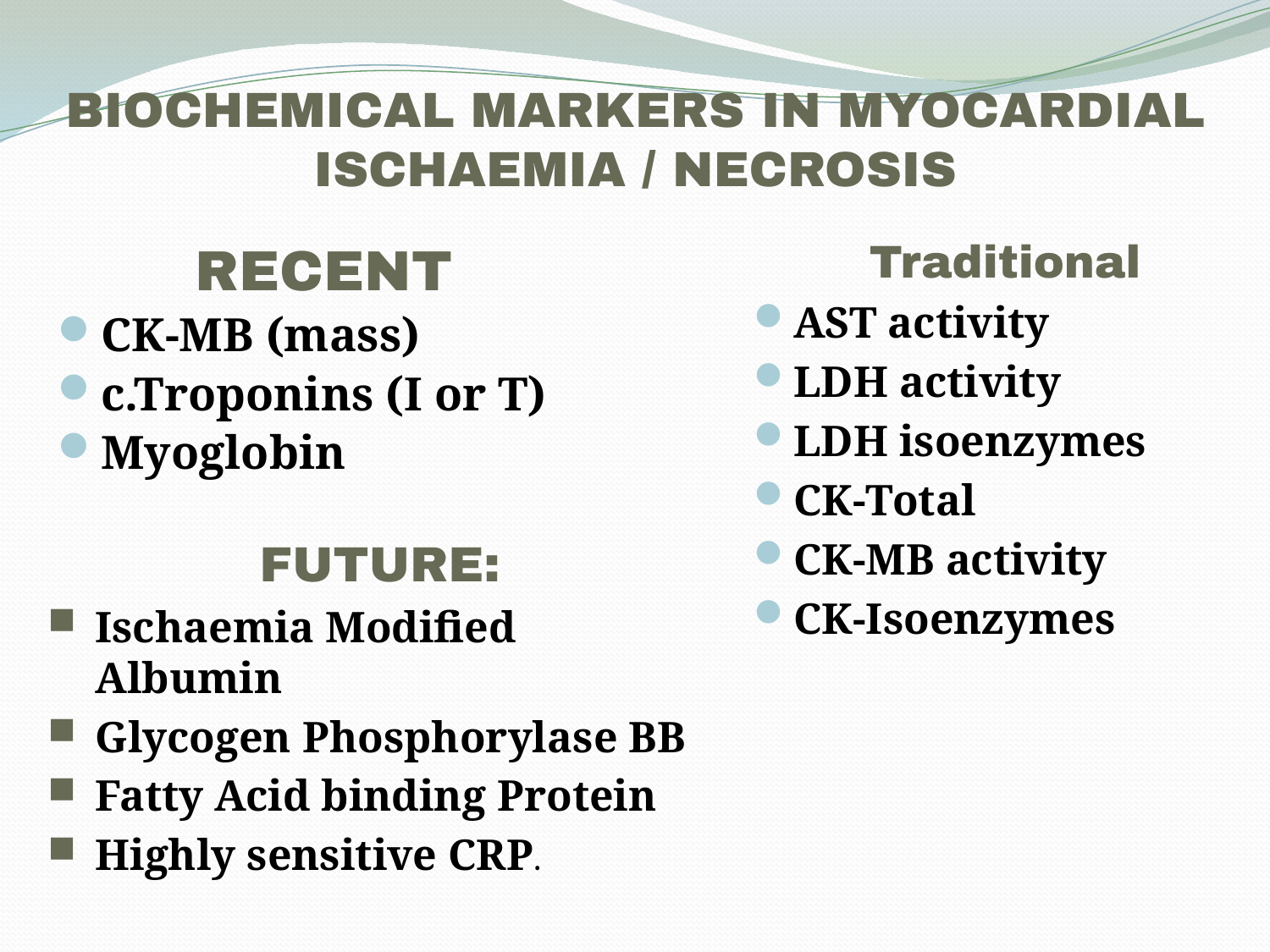

# BIOCHEMICAL MARKERS IN MYOCARDIAL ISCHAEMIA / NECROSIS
Traditional
AST activity
LDH activity
LDH isoenzymes
CK-Total
CK-MB activity
CK-Isoenzymes

RECENT
CK-MB (mass)
c.Troponins (I or T)
Myoglobin
FUTURE:
Ischaemia Modified Albumin
Glycogen Phosphorylase BB
Fatty Acid binding Protein
Highly sensitive CRP.